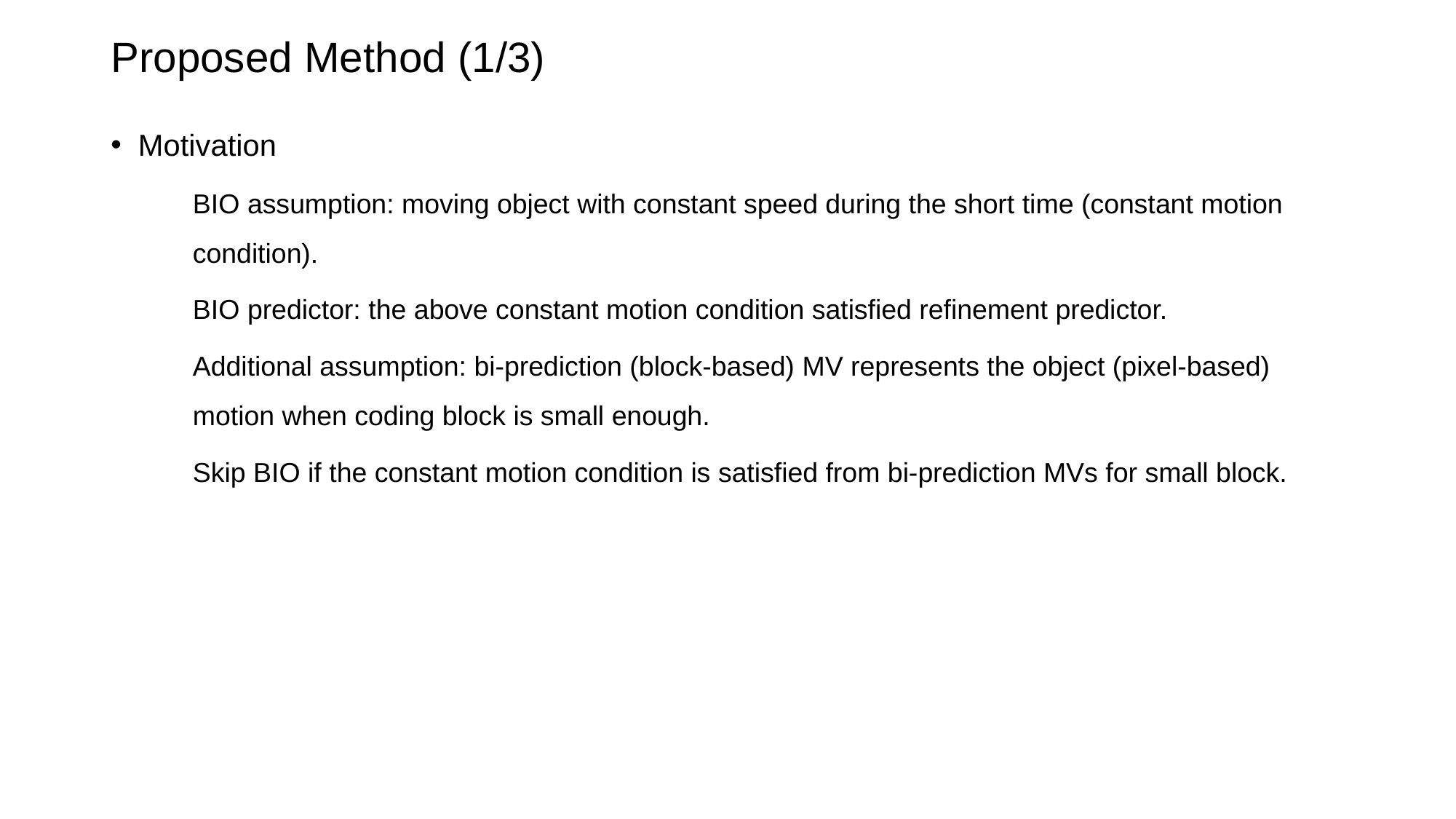

# Proposed Method (1/3)
Motivation
BIO assumption: moving object with constant speed during the short time (constant motion condition).
BIO predictor: the above constant motion condition satisfied refinement predictor.
Additional assumption: bi-prediction (block-based) MV represents the object (pixel-based) motion when coding block is small enough.
Skip BIO if the constant motion condition is satisfied from bi-prediction MVs for small block.